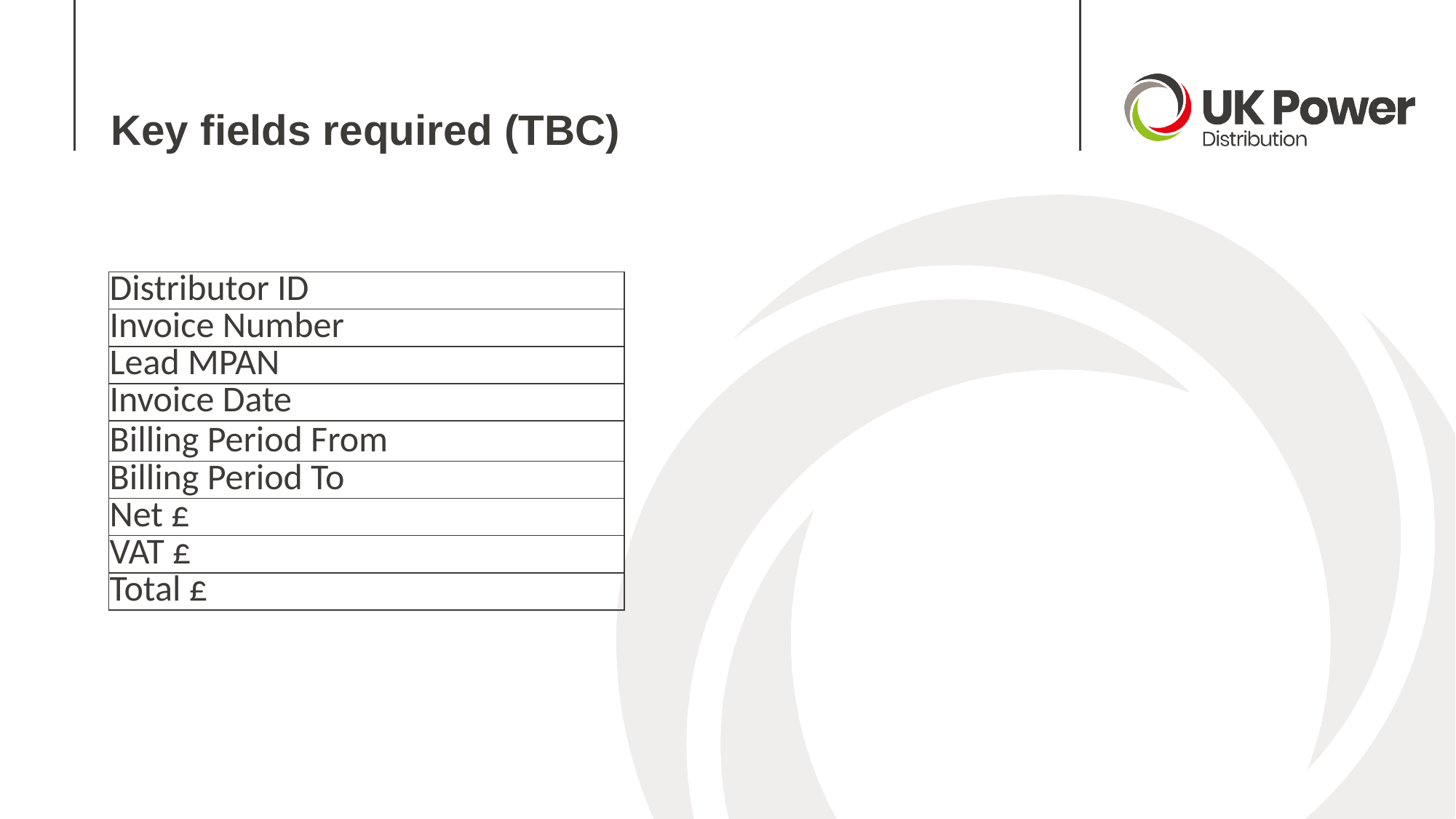

# Key fields required (TBC)
| Distributor ID |
| --- |
| Invoice Number |
| Lead MPAN |
| Invoice Date |
| Billing Period From |
| Billing Period To |
| Net £ |
| VAT £ |
| Total £ |